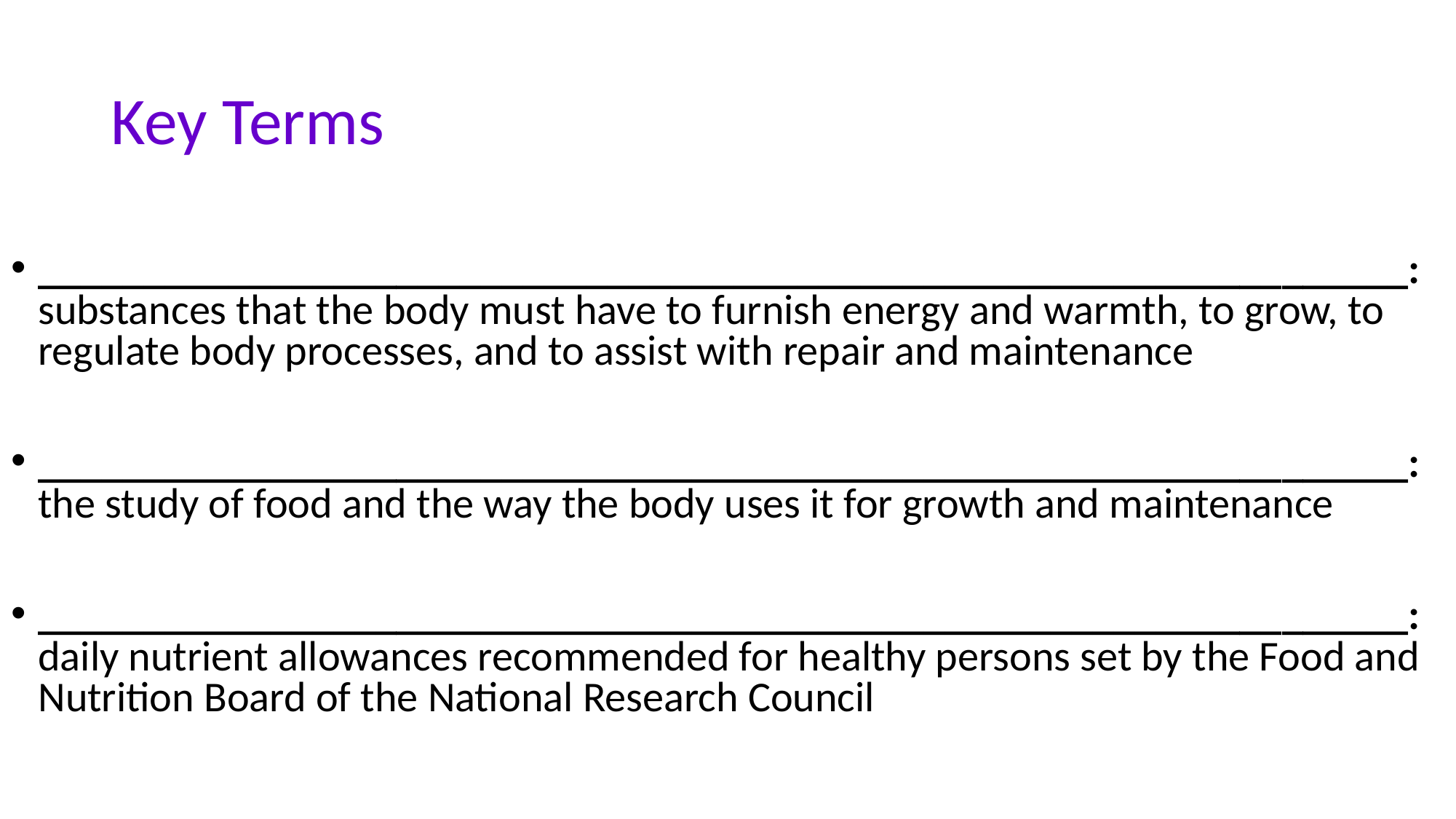

# Key Terms
_________________________________________________________________: substances that the body must have to furnish energy and warmth, to grow, to regulate body processes, and to assist with repair and maintenance

_________________________________________________________________: the study of food and the way the body uses it for growth and maintenance

_________________________________________________________________: daily nutrient allowances recommended for healthy persons set by the Food and Nutrition Board of the National Research Council